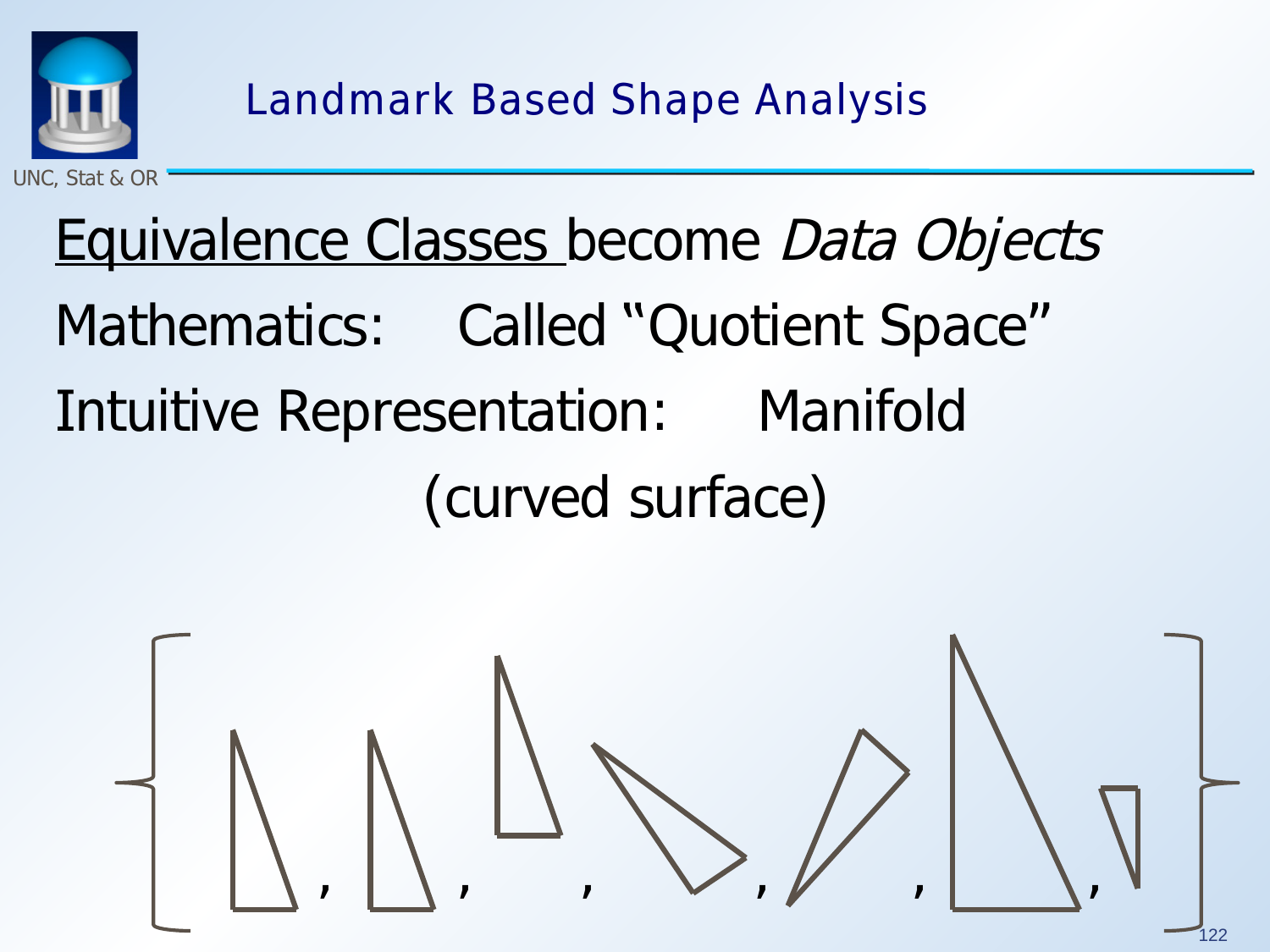

# Landmark Based Shape Analysis
Equivalence Classes become Data Objects
Mathematics:    Called “Quotient Space”
Intuitive Representation:     Manifold
(curved surface)

               ,       ,      ,         ,        ,         ,